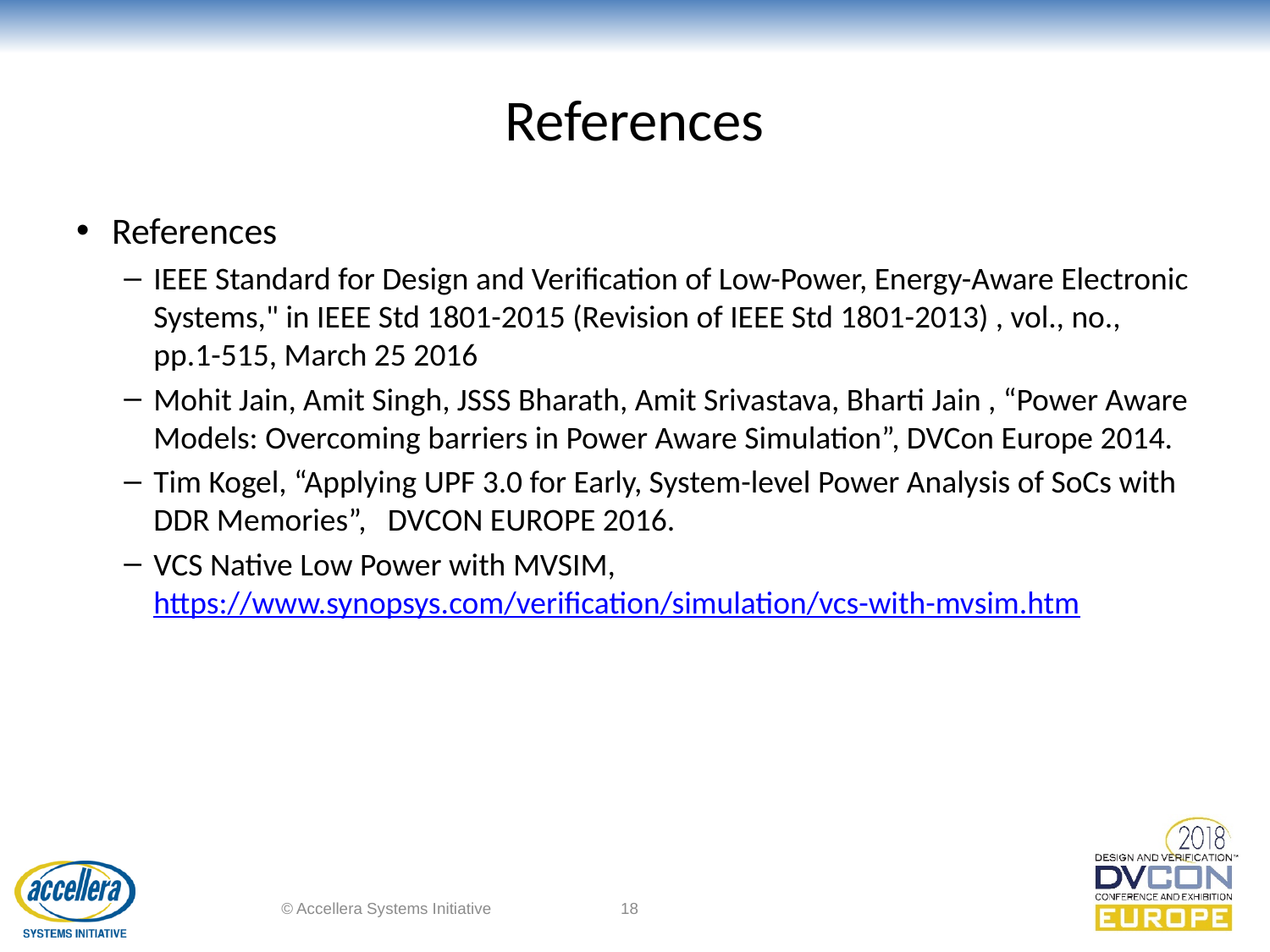

# References
References
IEEE Standard for Design and Verification of Low-Power, Energy-Aware Electronic Systems," in IEEE Std 1801-2015 (Revision of IEEE Std 1801-2013) , vol., no., pp.1-515, March 25 2016
Mohit Jain, Amit Singh, JSSS Bharath, Amit Srivastava, Bharti Jain , “Power Aware Models: Overcoming barriers in Power Aware Simulation”, DVCon Europe 2014.
Tim Kogel, “Applying UPF 3.0 for Early, System-level Power Analysis of SoCs with DDR Memories”,   DVCON EUROPE 2016.
VCS Native Low Power with MVSIM, https://www.synopsys.com/verification/simulation/vcs-with-mvsim.htm

© Accellera Systems Initiative
18